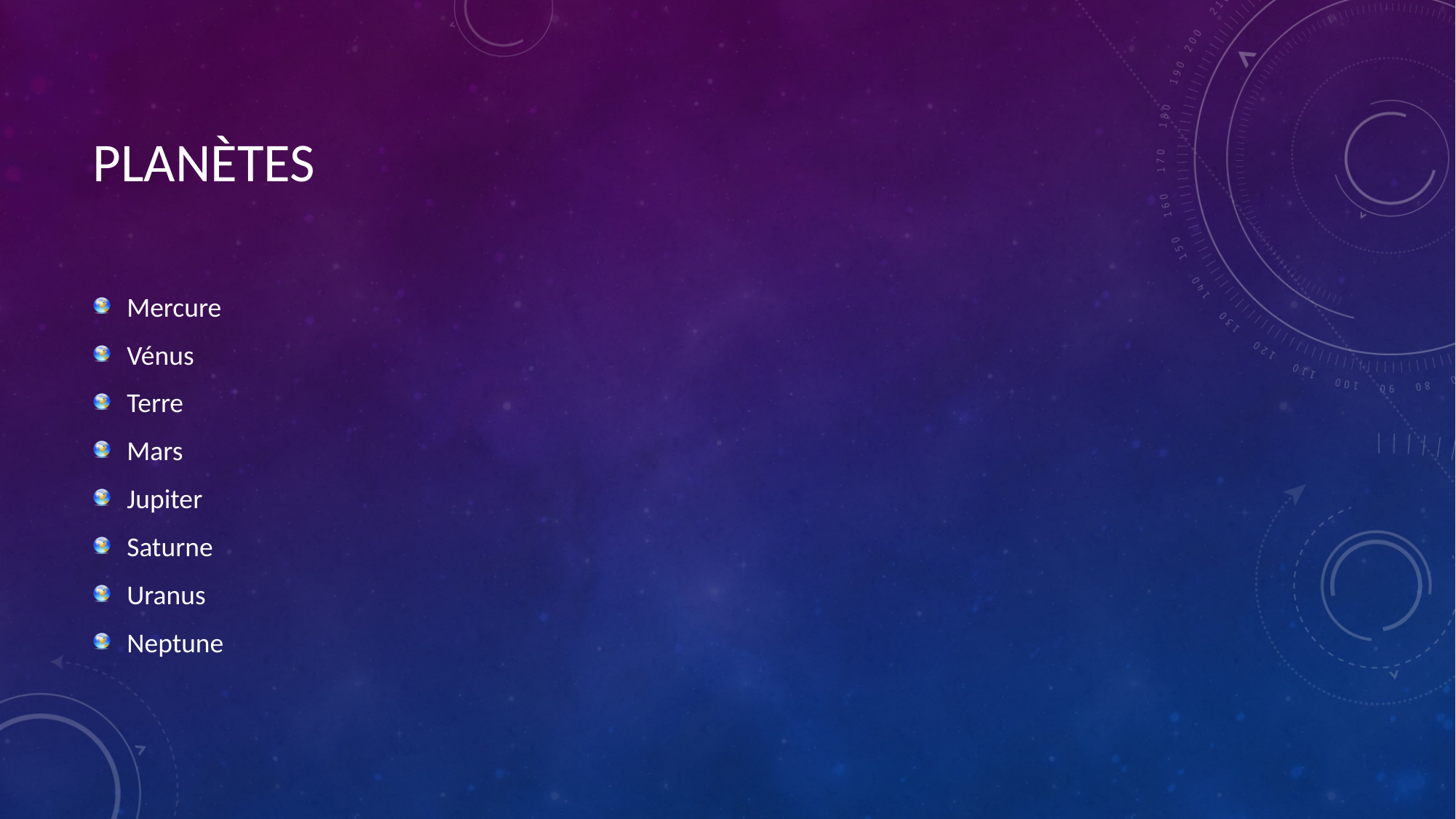

# Planètes
Mercure
Vénus
Terre
Mars
Jupiter
Saturne
Uranus
Neptune